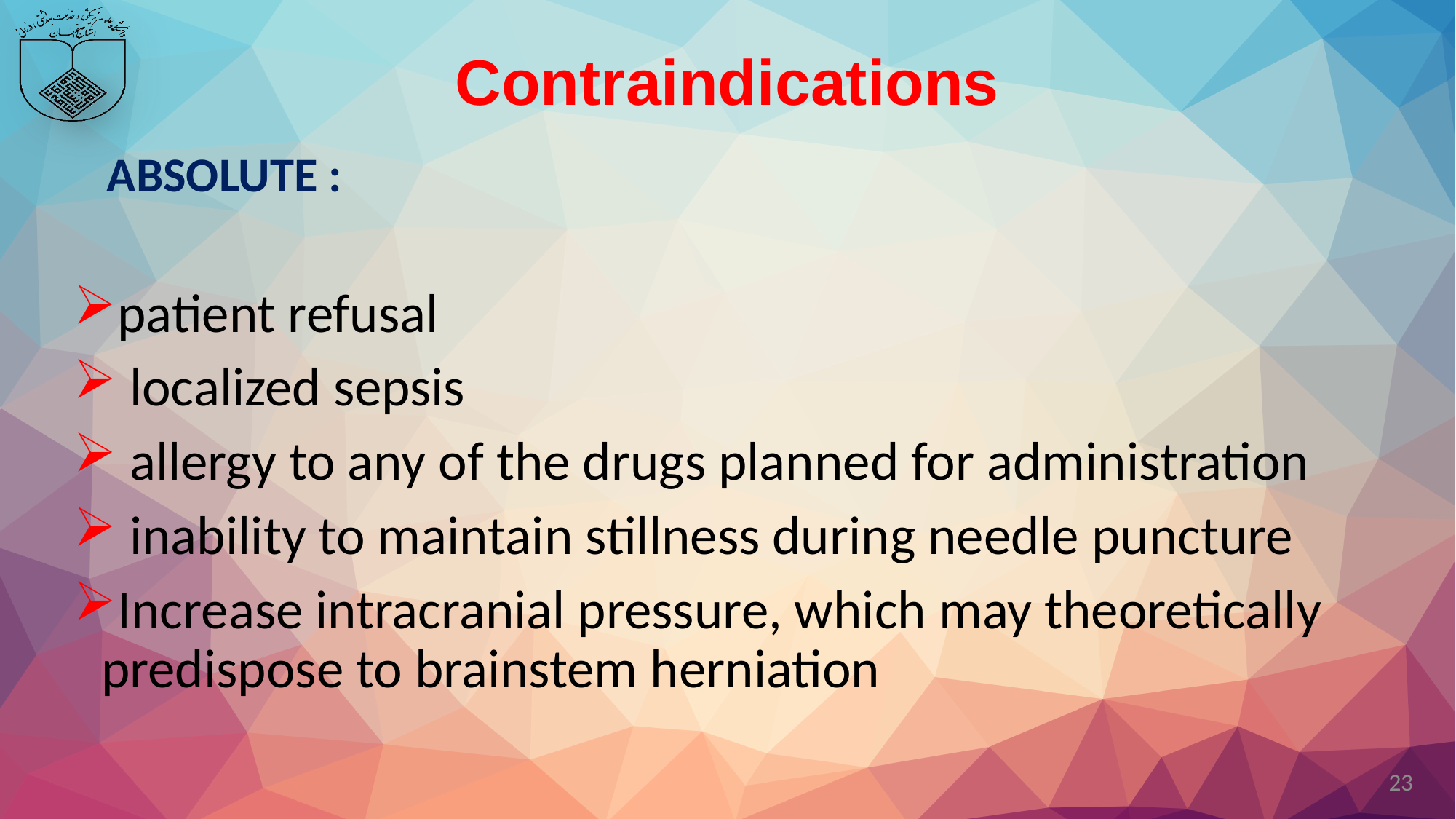

# Contraindications
   ABSOLUTE :

patient refusal
 localized sepsis
 allergy to any of the drugs planned for administration
 inability to maintain stillness during needle puncture
Increase intracranial pressure, which may theoretically predispose to brainstem herniation
23